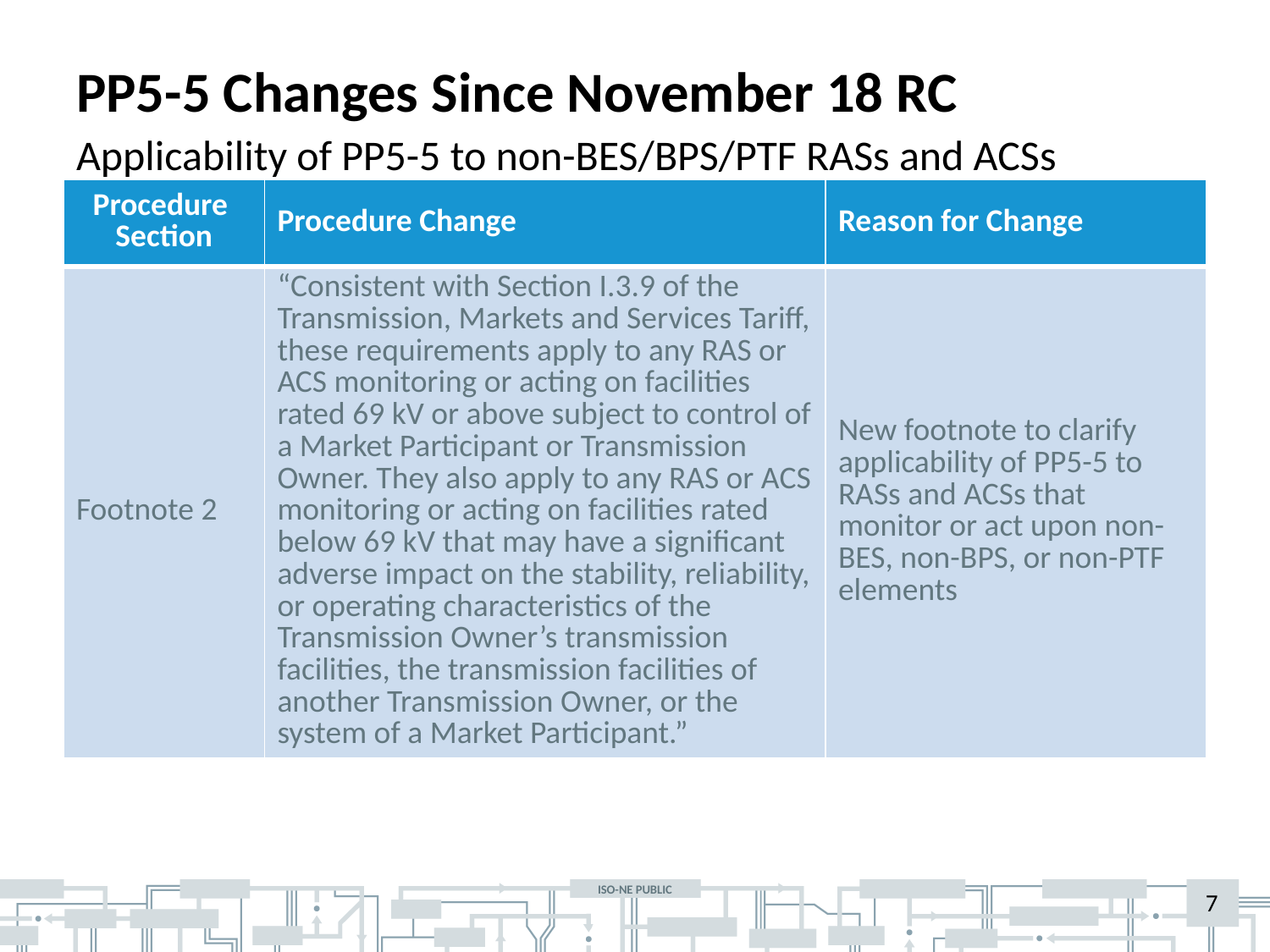

# PP5-5 Changes Since November 18 RC
Applicability of PP5-5 to non-BES/BPS/PTF RASs and ACSs
| Procedure Section | Procedure Change | Reason for Change |
| --- | --- | --- |
| Footnote 2 | “Consistent with Section I.3.9 of the Transmission, Markets and Services Tariff, these requirements apply to any RAS or ACS monitoring or acting on facilities rated 69 kV or above subject to control of a Market Participant or Transmission Owner. They also apply to any RAS or ACS monitoring or acting on facilities rated below 69 kV that may have a significant adverse impact on the stability, reliability, or operating characteristics of the Transmission Owner’s transmission facilities, the transmission facilities of another Transmission Owner, or the system of a Market Participant.” | New footnote to clarify applicability of PP5-5 to RASs and ACSs that monitor or act upon non-BES, non-BPS, or non-PTF elements |
7